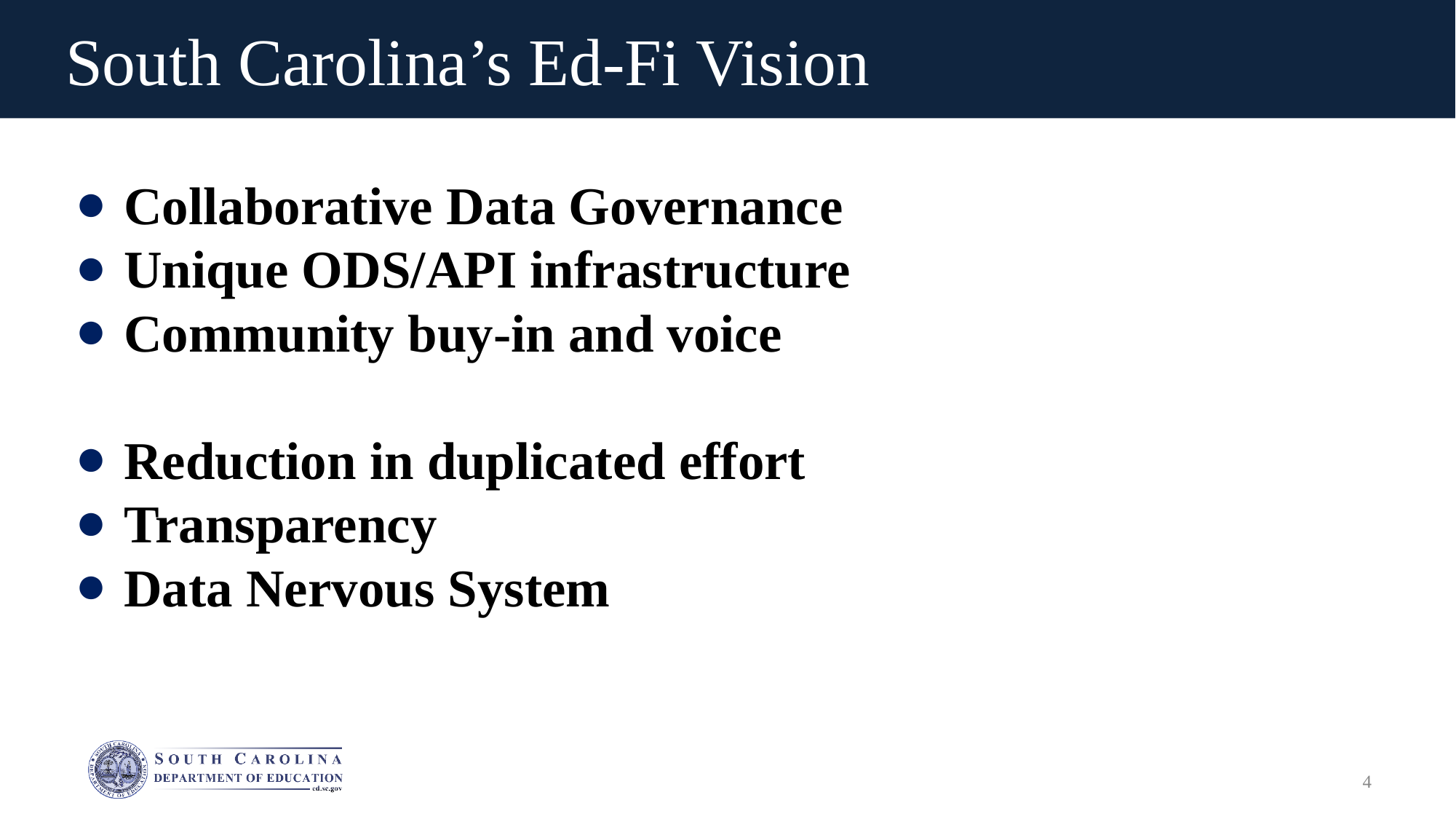

# South Carolina’s Ed-Fi Vision
Collaborative Data Governance
Unique ODS/API infrastructure
Community buy-in and voice

Reduction in duplicated effort
Transparency
Data Nervous System

4